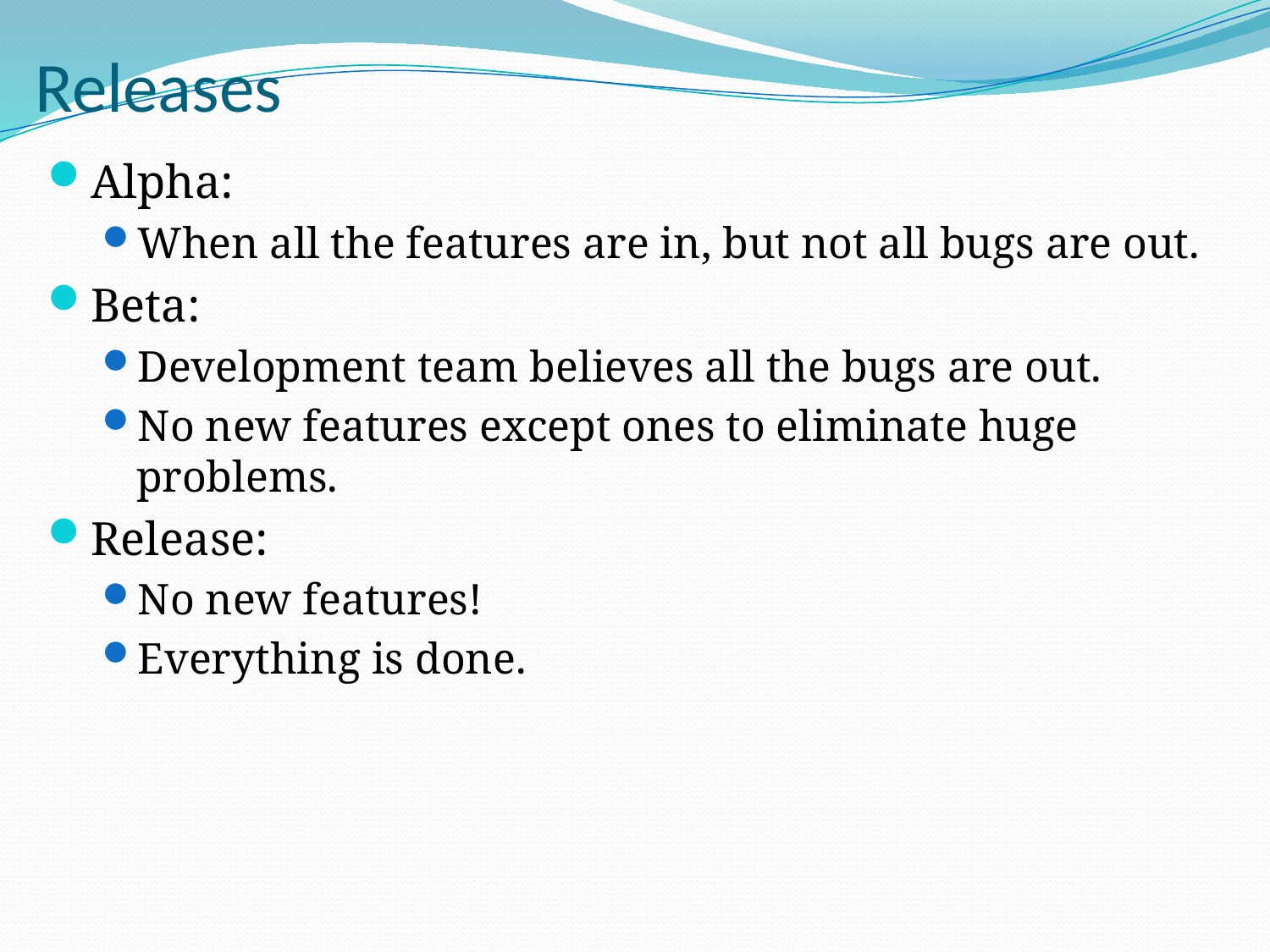

# Releases
Alpha:
When all the features are in, but not all bugs are out.
Beta:
Development team believes all the bugs are out.
No new features except ones to eliminate huge problems.
Release:
No new features!
Everything is done.